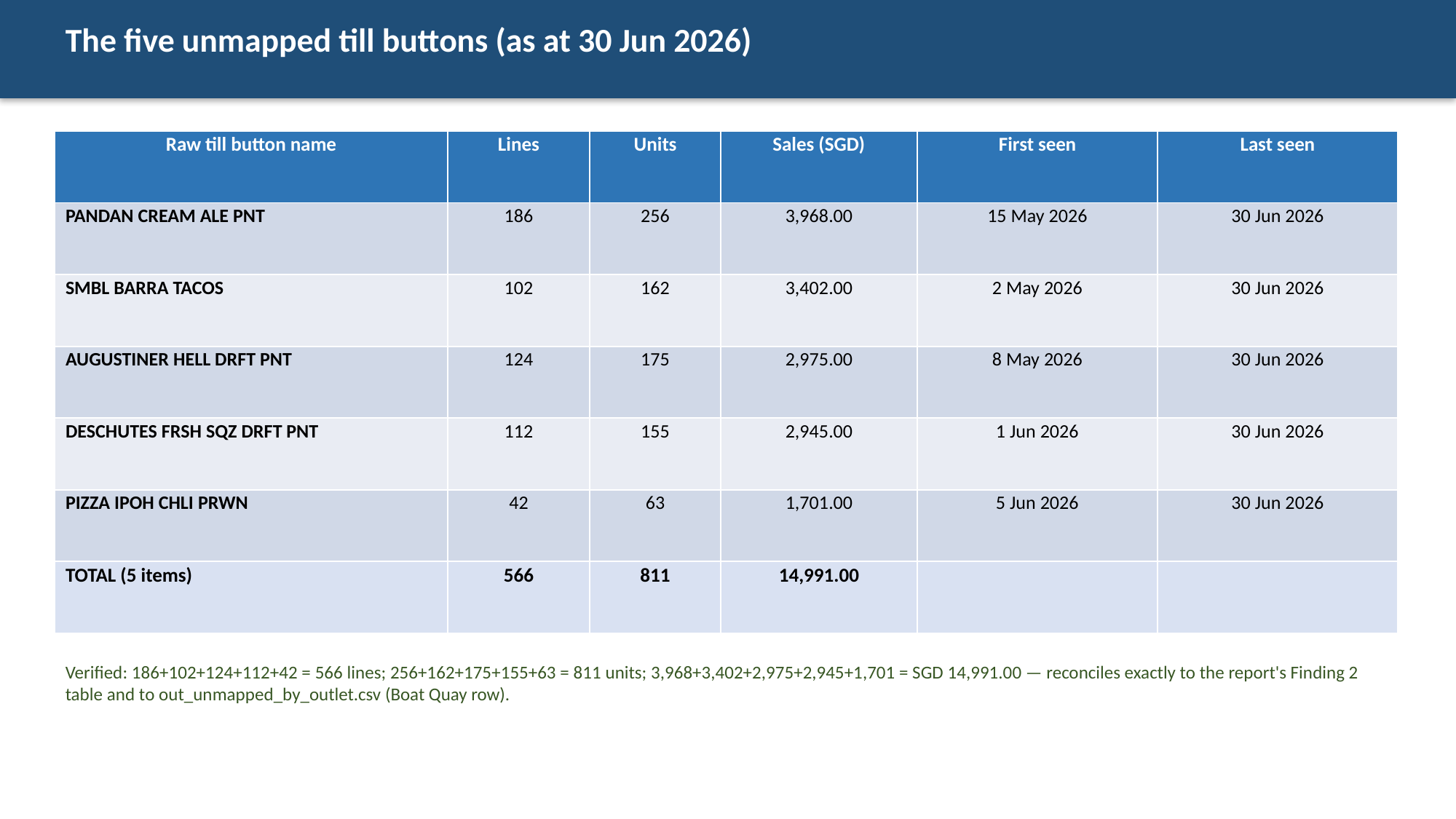

The five unmapped till buttons (as at 30 Jun 2026)
| Raw till button name | Lines | Units | Sales (SGD) | First seen | Last seen |
| --- | --- | --- | --- | --- | --- |
| PANDAN CREAM ALE PNT | 186 | 256 | 3,968.00 | 15 May 2026 | 30 Jun 2026 |
| SMBL BARRA TACOS | 102 | 162 | 3,402.00 | 2 May 2026 | 30 Jun 2026 |
| AUGUSTINER HELL DRFT PNT | 124 | 175 | 2,975.00 | 8 May 2026 | 30 Jun 2026 |
| DESCHUTES FRSH SQZ DRFT PNT | 112 | 155 | 2,945.00 | 1 Jun 2026 | 30 Jun 2026 |
| PIZZA IPOH CHLI PRWN | 42 | 63 | 1,701.00 | 5 Jun 2026 | 30 Jun 2026 |
| TOTAL (5 items) | 566 | 811 | 14,991.00 |  |  |
Verified: 186+102+124+112+42 = 566 lines; 256+162+175+155+63 = 811 units; 3,968+3,402+2,975+2,945+1,701 = SGD 14,991.00 — reconciles exactly to the report's Finding 2 table and to out_unmapped_by_outlet.csv (Boat Quay row).